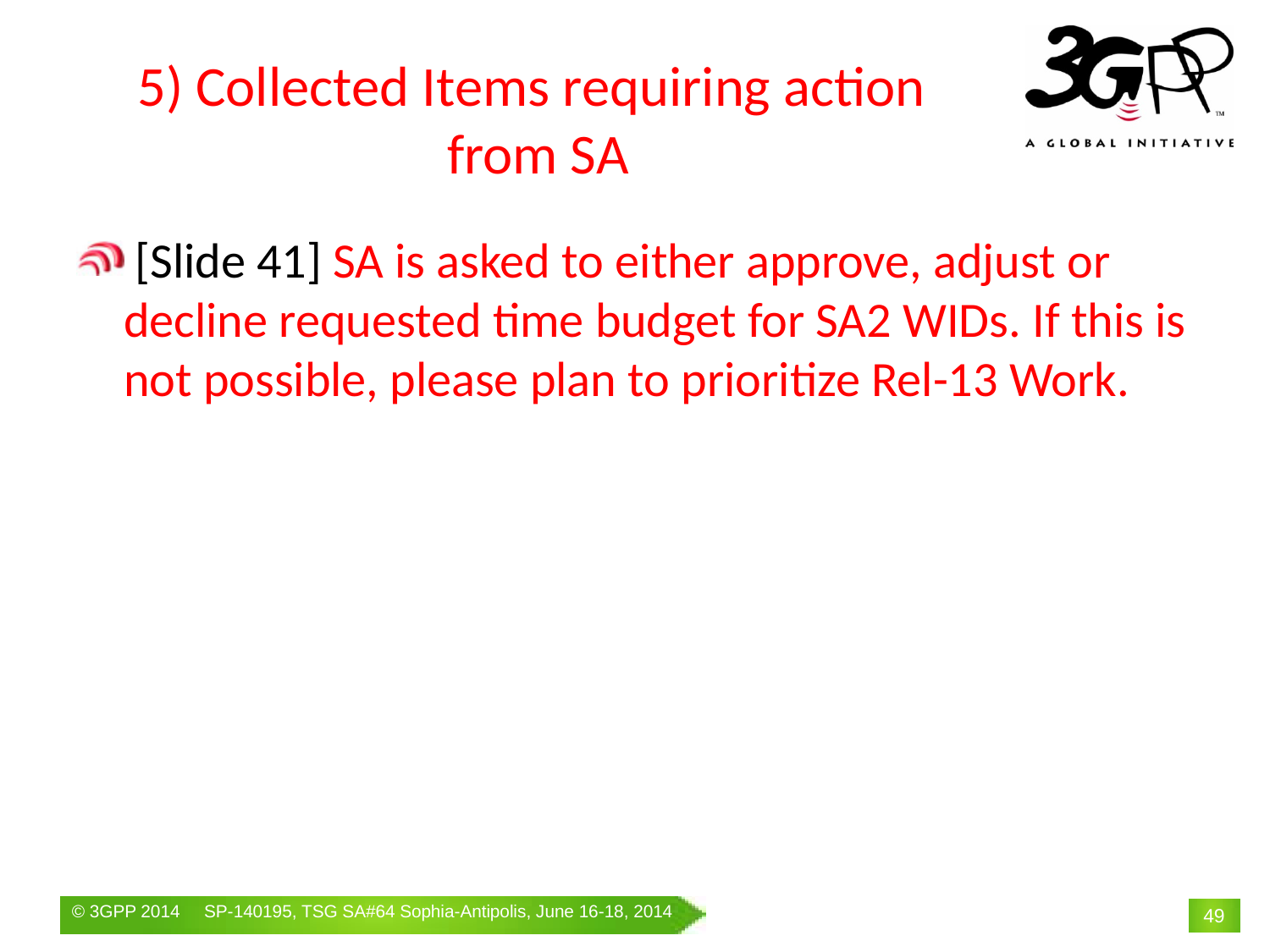

# 5) Collected Items requiring action from SA
 [Slide 41] SA is asked to either approve, adjust or decline requested time budget for SA2 WIDs. If this is not possible, please plan to prioritize Rel-13 Work.